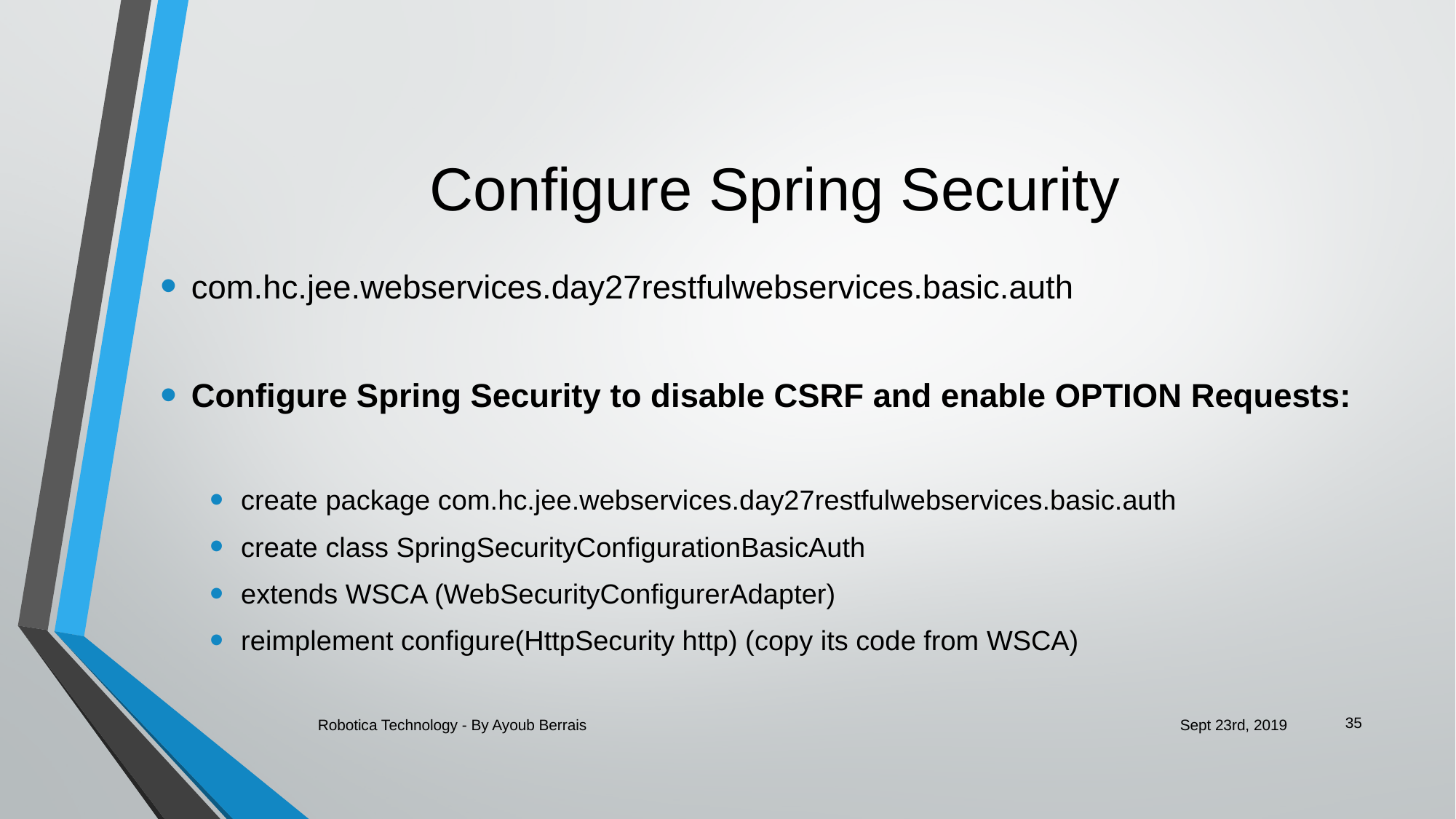

# Configure Spring Security
com.hc.jee.webservices.day27restfulwebservices.basic.auth

Configure Spring Security to disable CSRF and enable OPTION Requests:

create package com.hc.jee.webservices.day27restfulwebservices.basic.auth
create class SpringSecurityConfigurationBasicAuth
extends WSCA (WebSecurityConfigurerAdapter)
reimplement configure(HttpSecurity http) (copy its code from WSCA)

35
Robotica Technology - By Ayoub Berrais
Sept 23rd, 2019